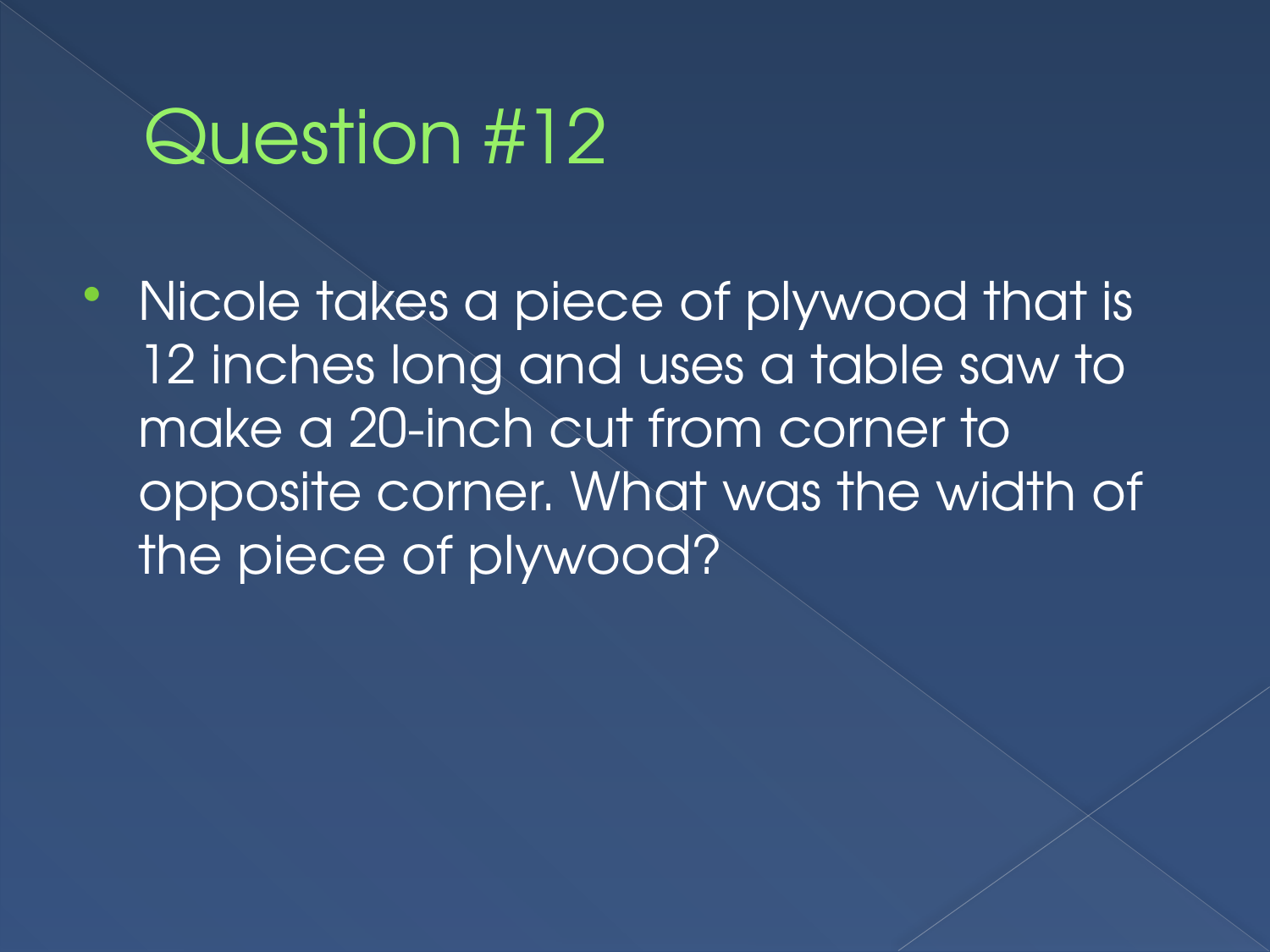

# Question #12
Nicole takes a piece of plywood that is 12 inches long and uses a table saw to make a 20-inch cut from corner to opposite corner. What was the width of the piece of plywood?